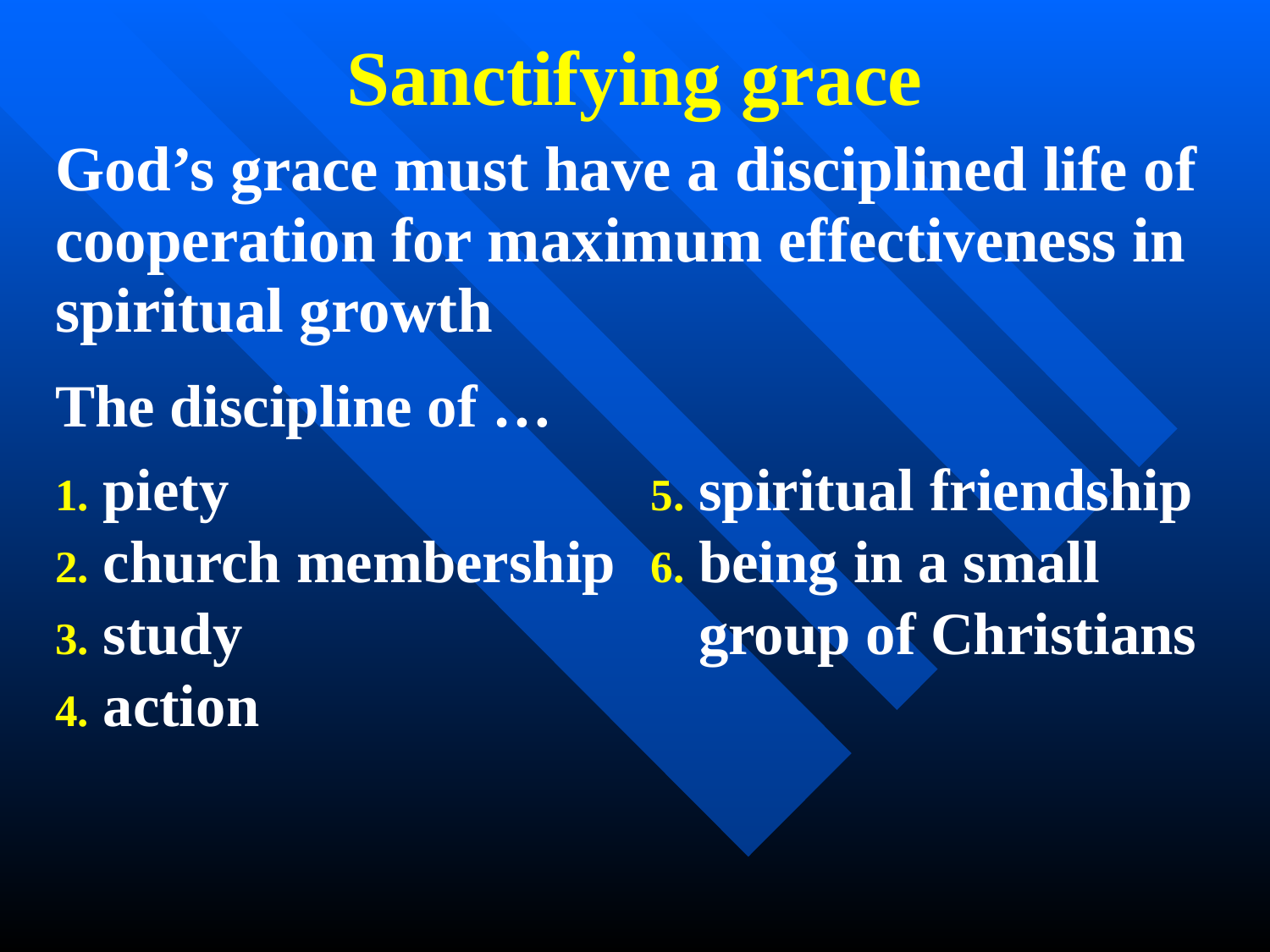

# Sanctifying grace
God’s grace must have a disciplined life of cooperation for maximum effectiveness in spiritual growth

The discipline of …

piety
church membership
study
action
spiritual friendship
being in a small group of Christians